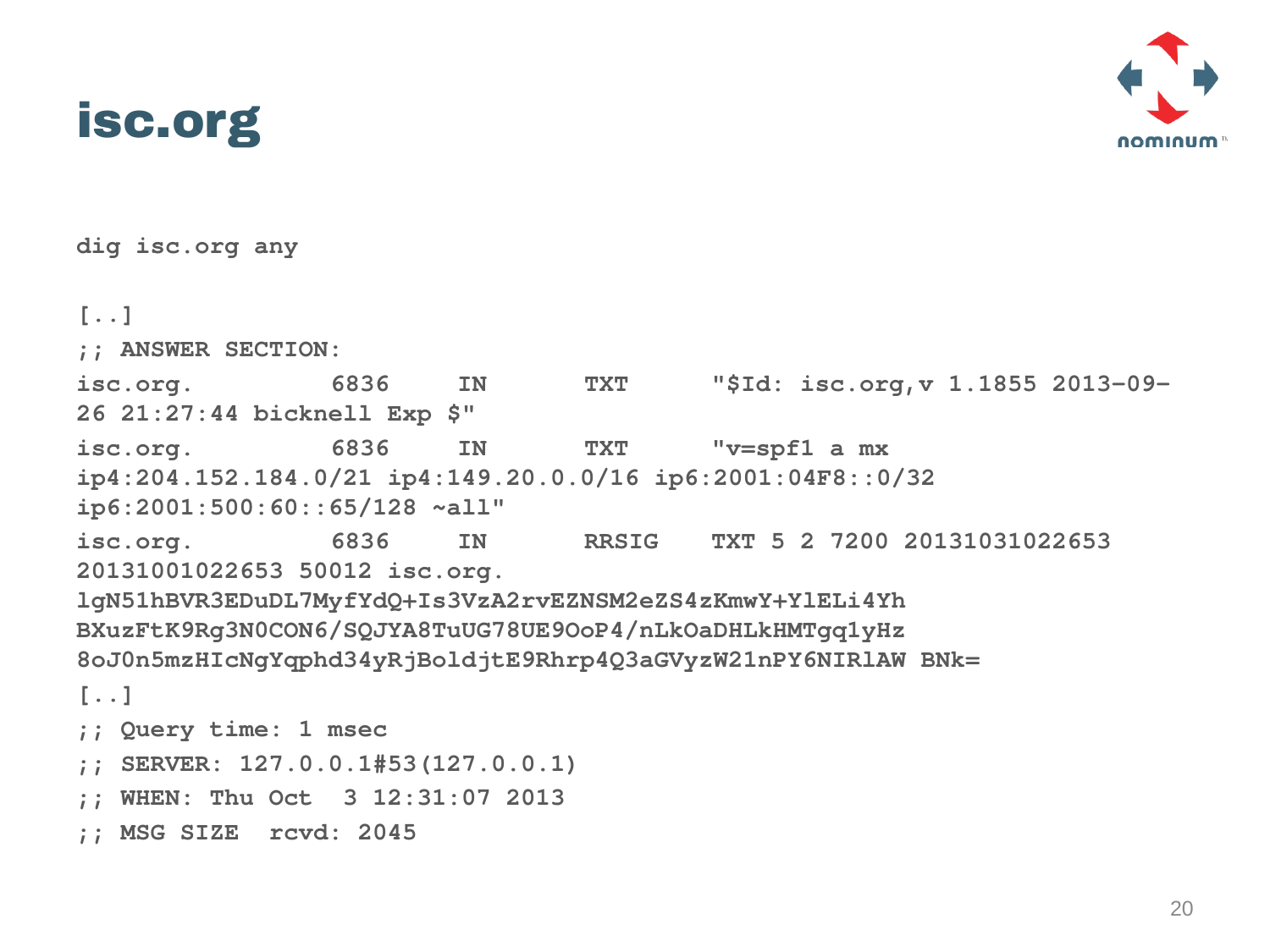

# isc.org
dig isc.org any

[..]
;; ANSWER SECTION:
isc.org.		6836	IN	TXT	"$Id: isc.org,v 1.1855 2013-09-26 21:27:44 bicknell Exp $"
isc.org.		6836	IN	TXT	"v=spf1 a mx ip4:204.152.184.0/21 ip4:149.20.0.0/16 ip6:2001:04F8::0/32 ip6:2001:500:60::65/128 ~all"
isc.org.		6836	IN	RRSIG	TXT 5 2 7200 20131031022653 20131001022653 50012 isc.org. lgN51hBVR3EDuDL7MyfYdQ+Is3VzA2rvEZNSM2eZS4zKmwY+YlELi4Yh BXuzFtK9Rg3N0CON6/SQJYA8TuUG78UE9OoP4/nLkOaDHLkHMTgq1yHz 8oJ0n5mzHIcNgYqphd34yRjBoldjtE9Rhrp4Q3aGVyzW21nPY6NIRlAW BNk=
[..]
;; Query time: 1 msec
;; SERVER: 127.0.0.1#53(127.0.0.1)
;; WHEN: Thu Oct  3 12:31:07 2013
;; MSG SIZE  rcvd: 2045
20